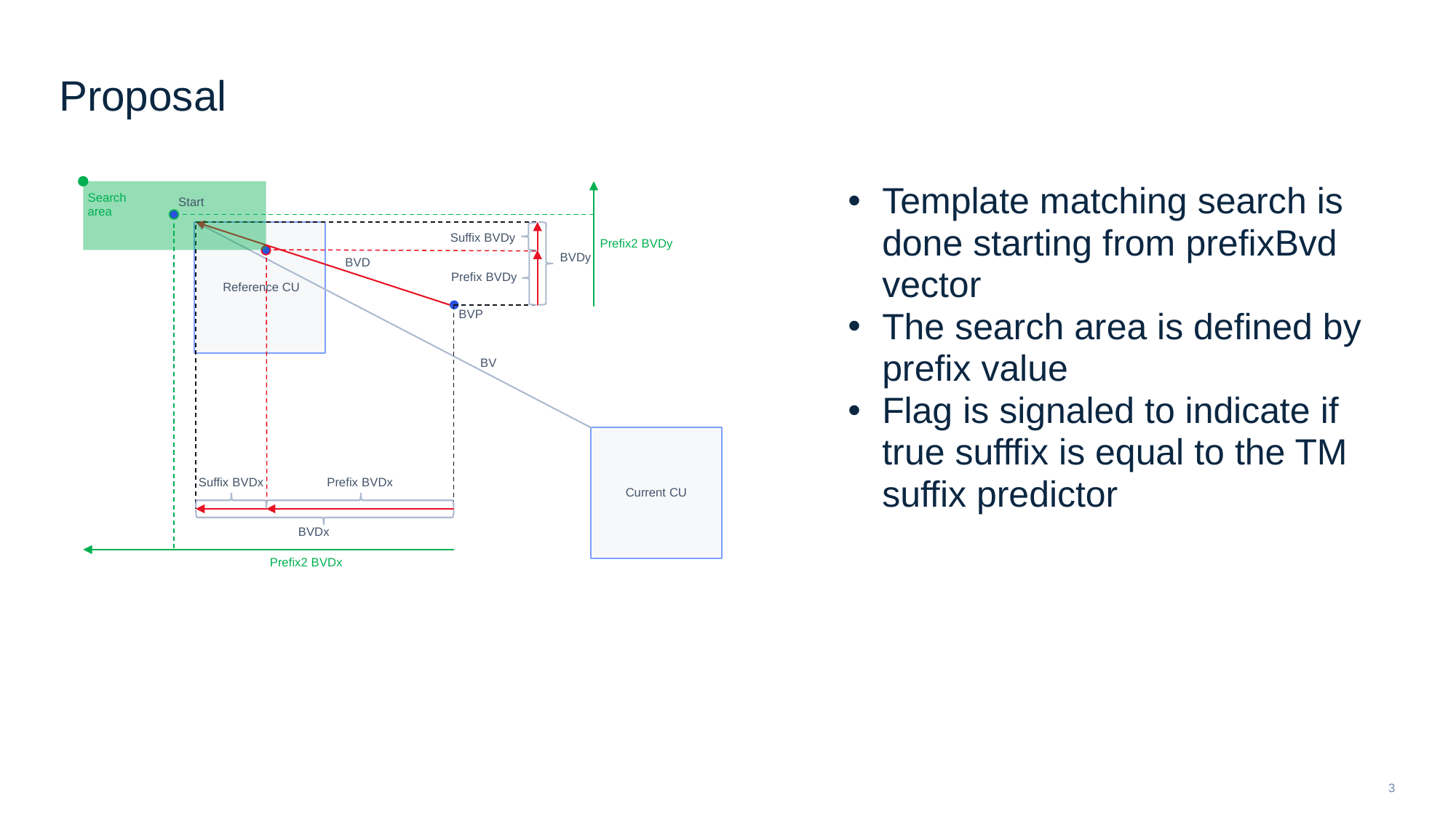

# Proposal

Search area
Start

Suffix BVDy
Prefix2 BVDy

BVDy

BVD
Prefix BVDy
Reference CU

BVP
BV

Suffix BVDx
Prefix BVDx
Current CU
BVDx
Prefix2 BVDx
Template matching search is done starting from prefixBvd vector
The search area is defined by prefix value
Flag is signaled to indicate if true sufffix is equal to the TM suffix predictor